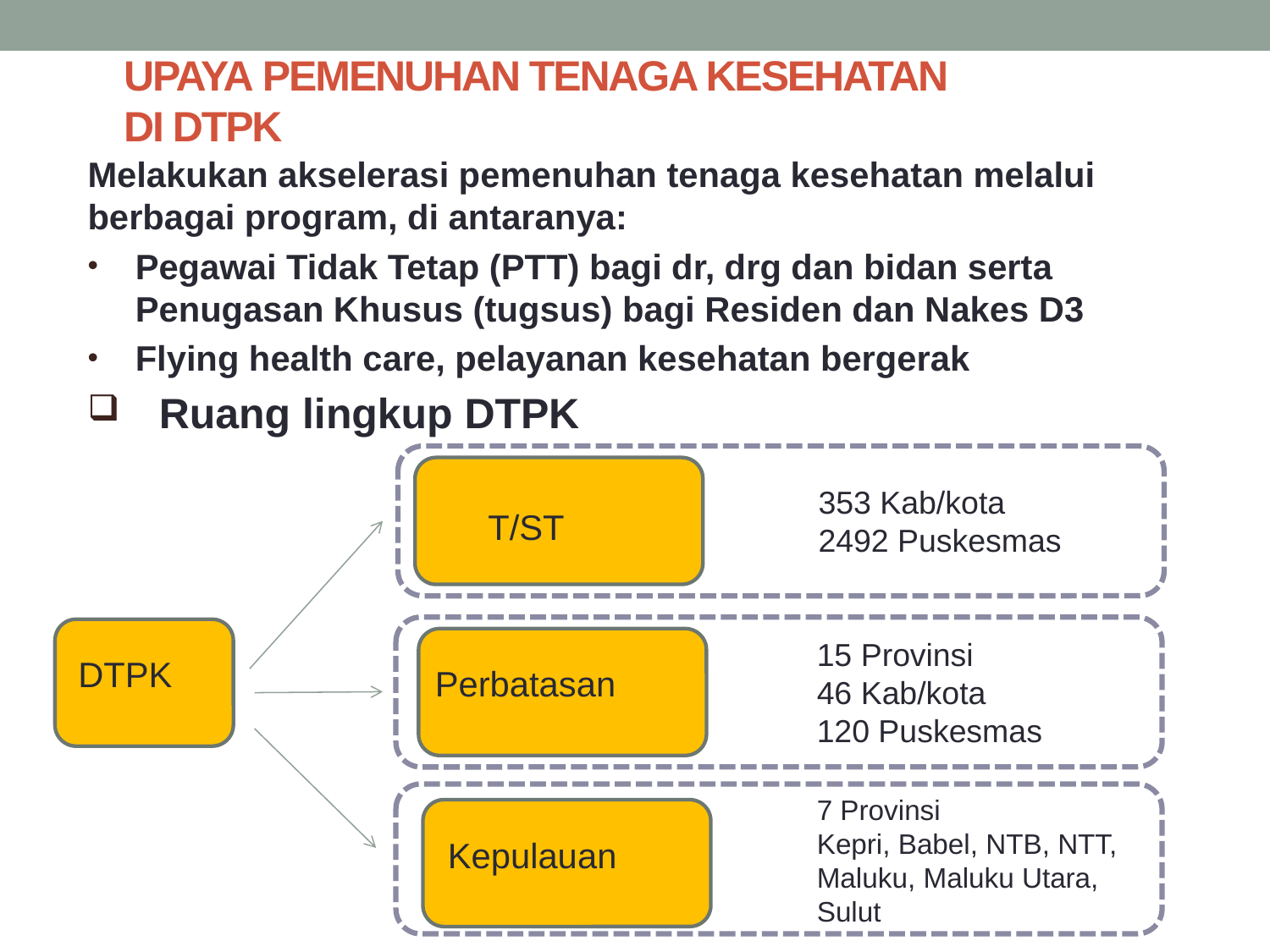

# UPAYA PEMENUHAN TENAGA KESEHATAN DI DTPK
Melakukan akselerasi pemenuhan tenaga kesehatan melalui berbagai program, di antaranya:
Pegawai Tidak Tetap (PTT) bagi dr, drg dan bidan serta Penugasan Khusus (tugsus) bagi Residen dan Nakes D3
Flying health care, pelayanan kesehatan bergerak
Ruang lingkup DTPK

353 Kab/kota
2492 Puskesmas
T/ST

15 Provinsi
46 Kab/kota
120 Puskesmas
DTPK
Perbatasan

7 Provinsi
Kepri, Babel, NTB, NTT, Maluku, Maluku Utara, Sulut

Kepulauan